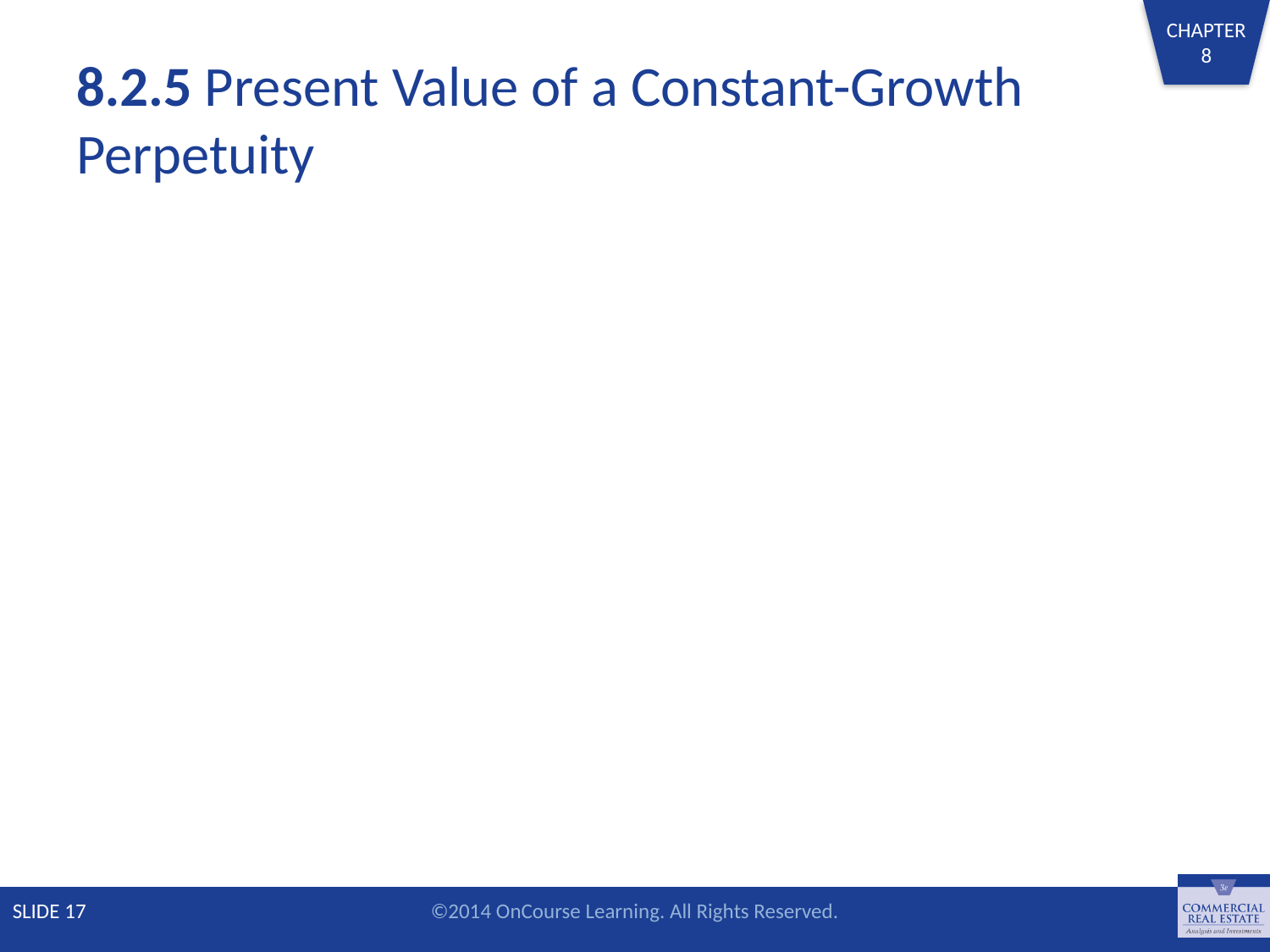

# 8.2.5 Present Value of a Constant-Growth Perpetuity

SLIDE 17